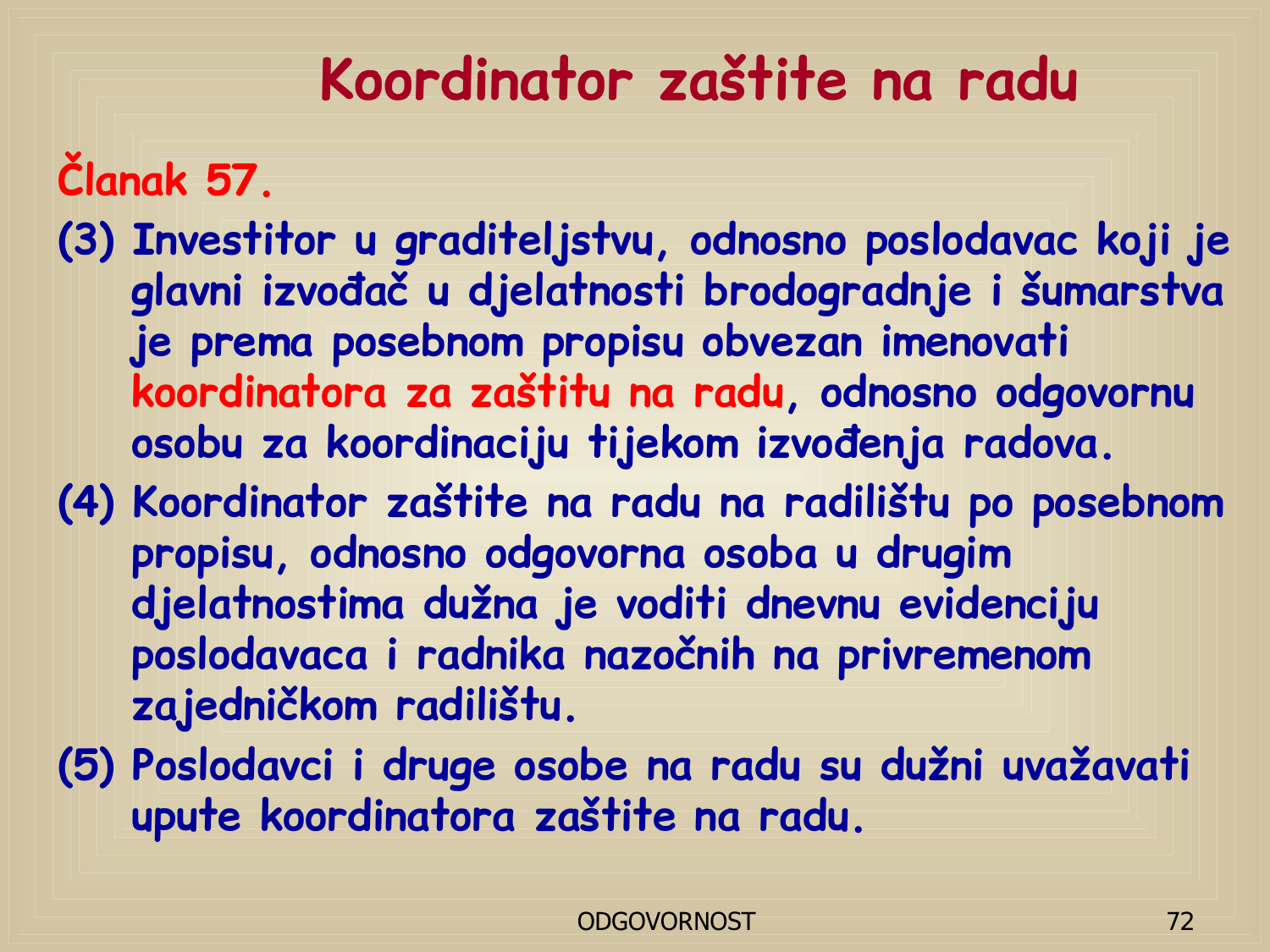

# Koordinator zaštite na radu
Članak 57.
(3) Investitor u graditeljstvu, odnosno poslodavac koji je glavni izvođač u djelatnosti brodogradnje i šumarstva je prema posebnom propisu obvezan imenovati koordinatora za zaštitu na radu, odnosno odgovornu osobu za koordinaciju tijekom izvođenja radova.
(4) Koordinator zaštite na radu na radilištu po posebnom propisu, odnosno odgovorna osoba u drugim djelatnostima dužna je voditi dnevnu evidenciju poslodavaca i radnika nazočnih na privremenom zajedničkom radilištu.
(5) Poslodavci i druge osobe na radu su dužni uvažavati upute koordinatora zaštite na radu.
ODGOVORNOST
72